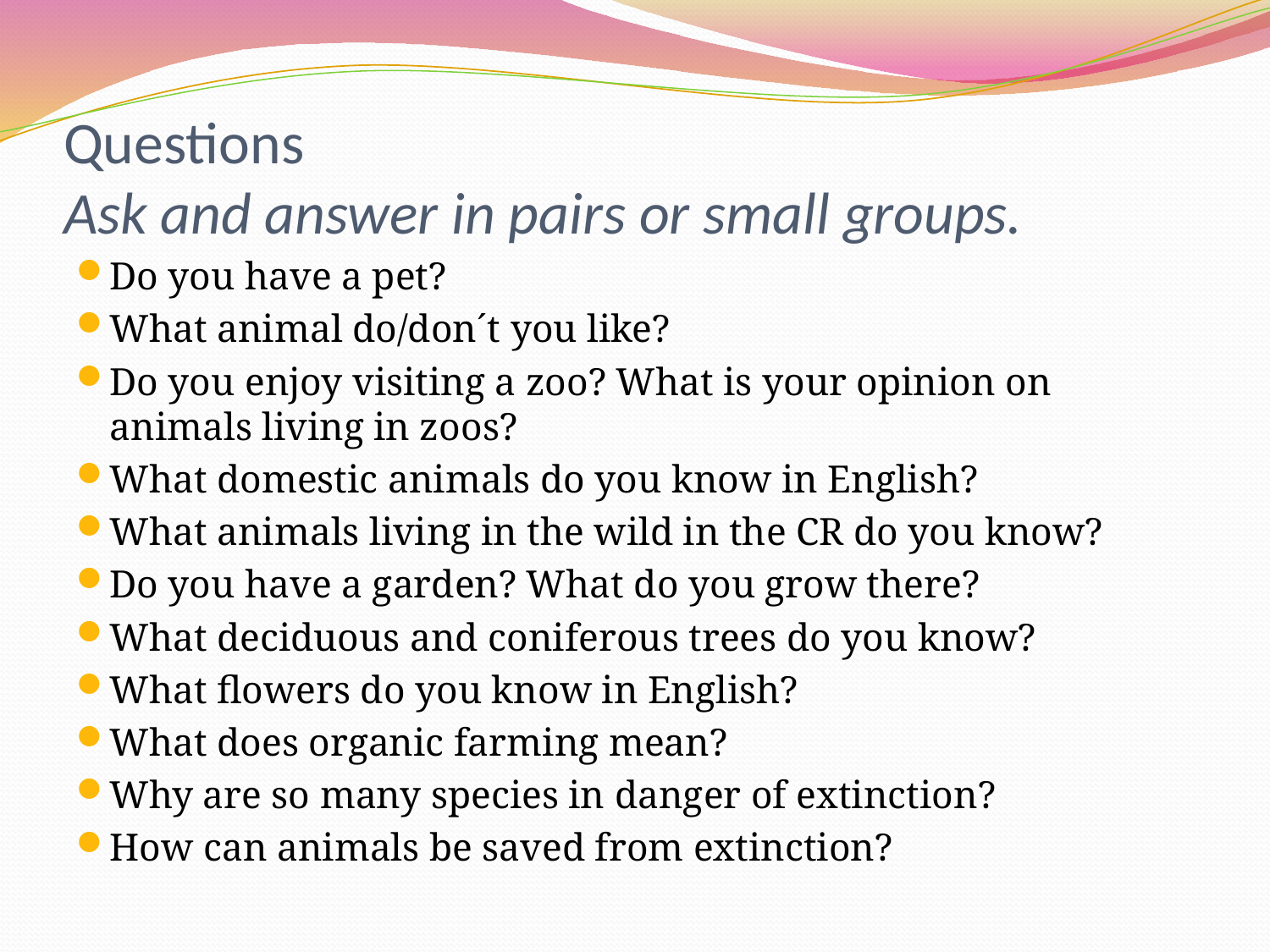

# Questions Ask and answer in pairs or small groups.
Do you have a pet?
What animal do/don´t you like?
Do you enjoy visiting a zoo? What is your opinion on animals living in zoos?
What domestic animals do you know in English?
What animals living in the wild in the CR do you know?
Do you have a garden? What do you grow there?
What deciduous and coniferous trees do you know?
What flowers do you know in English?
What does organic farming mean?
Why are so many species in danger of extinction?
How can animals be saved from extinction?